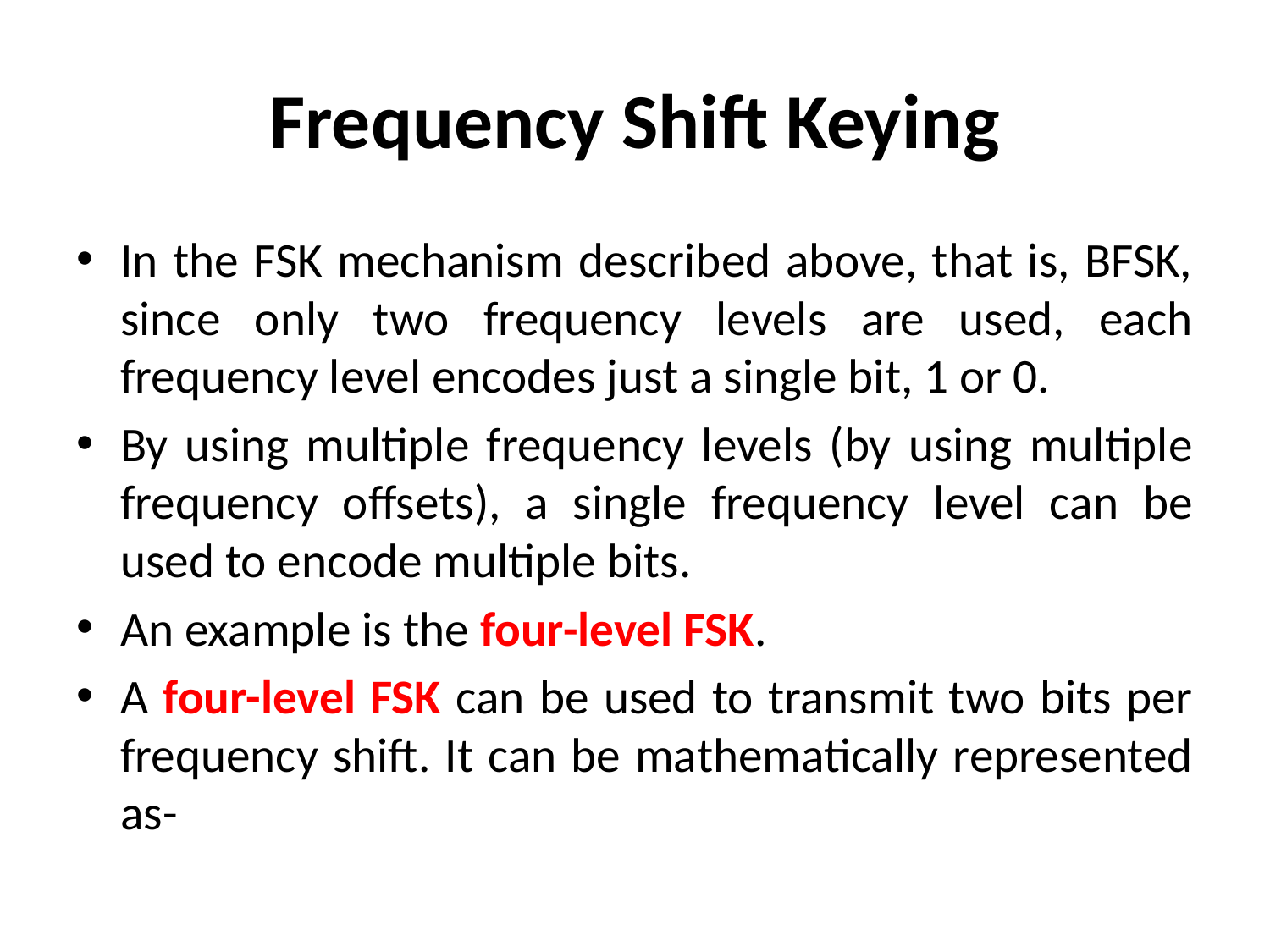

# Frequency Shift Keying
In the FSK mechanism described above, that is, BFSK, since only two frequency levels are used, each frequency level encodes just a single bit, 1 or 0.
By using multiple frequency levels (by using multiple frequency offsets), a single frequency level can be used to encode multiple bits.
An example is the four-level FSK.
A four-level FSK can be used to transmit two bits per frequency shift. It can be mathematically represented as-